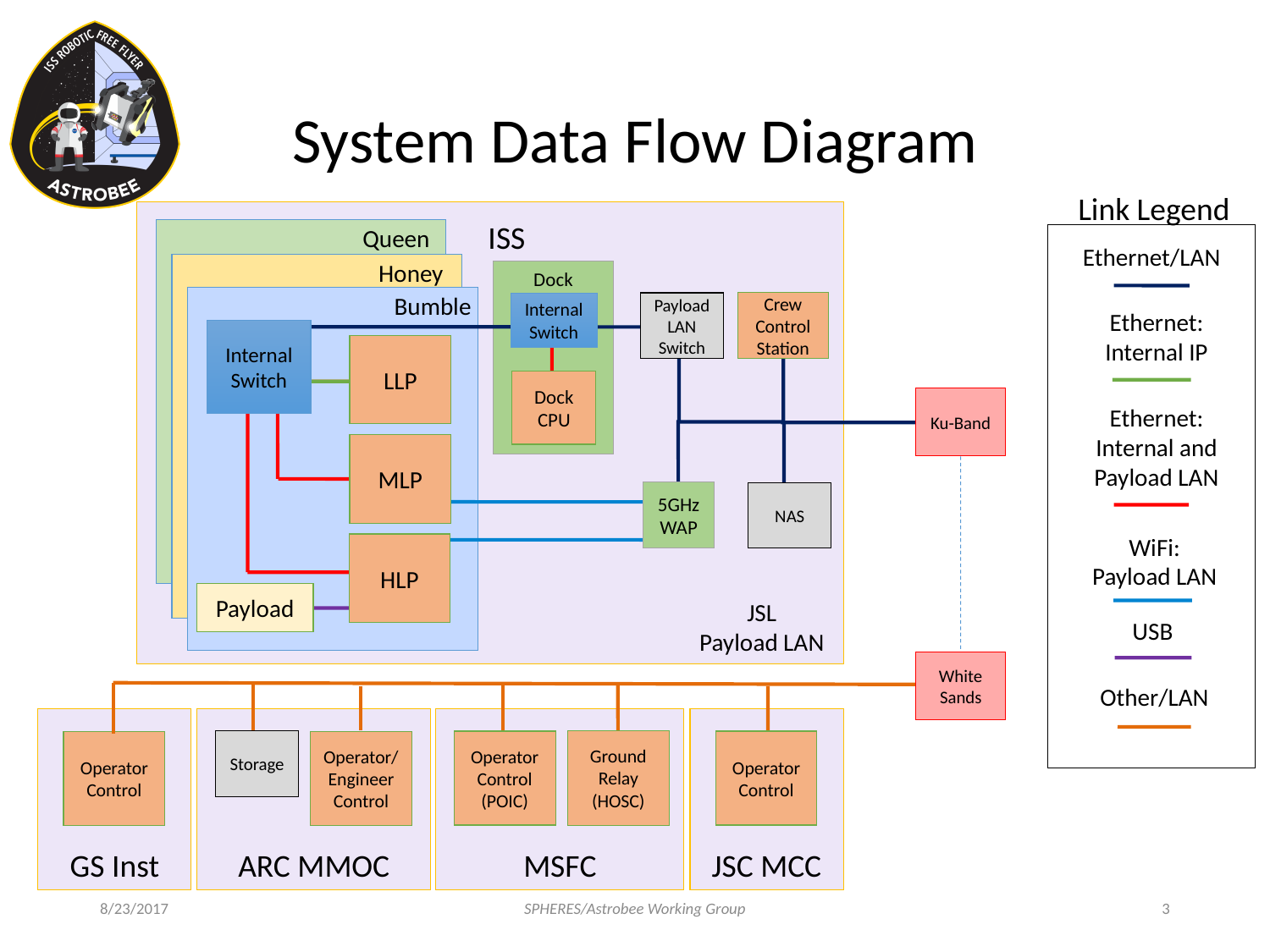

# System Data Flow Diagram
Link Legend

ISS
Queen

Ethernet/LAN
Honey

Dock
Bumble

Crew Control Station
Payload LAN Switch
Internal
Switch
Ethernet: Internal IP
Internal
Switch

LLP

Dock CPU

Ku-Band
Ethernet: Internal and Payload LAN

MLP

5GHzWAP
NAS

WiFi:
Payload LAN
HLP

Payload
JSL
Payload LAN

USB
White Sands

Other/LAN

MSFC
JSC MCC
ARC MMOC
GS Inst

Ground Relay
(HOSC)
Storage
Operator Control
(POIC)
Operator Control
Operator Control
Operator/Engineer Control
8/23/2017
SPHERES/Astrobee Working Group
3